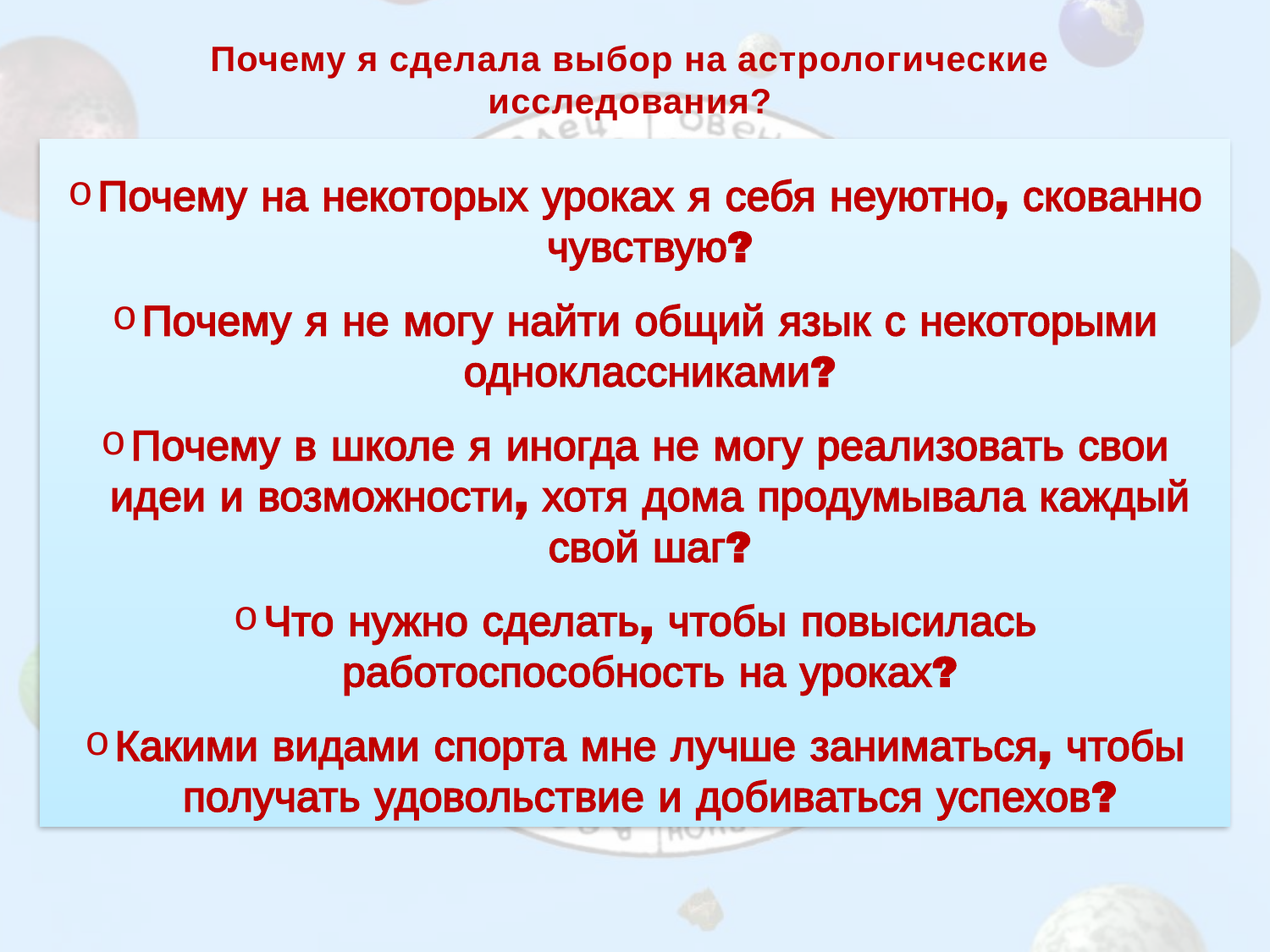

Почему я сделала выбор на астрологические исследования?

Почему на некоторых уроках я себя неуютно, скованно чувствую?

Почему я не могу найти общий язык с некоторыми одноклассниками?

Почему в школе я иногда не могу реализовать свои идеи и возможности, хотя дома продумывала каждый свой шаг?

Что нужно сделать, чтобы повысилась работоспособность на уроках?

Какими видами спорта мне лучше заниматься, чтобы получать удовольствие и добиваться успехов?